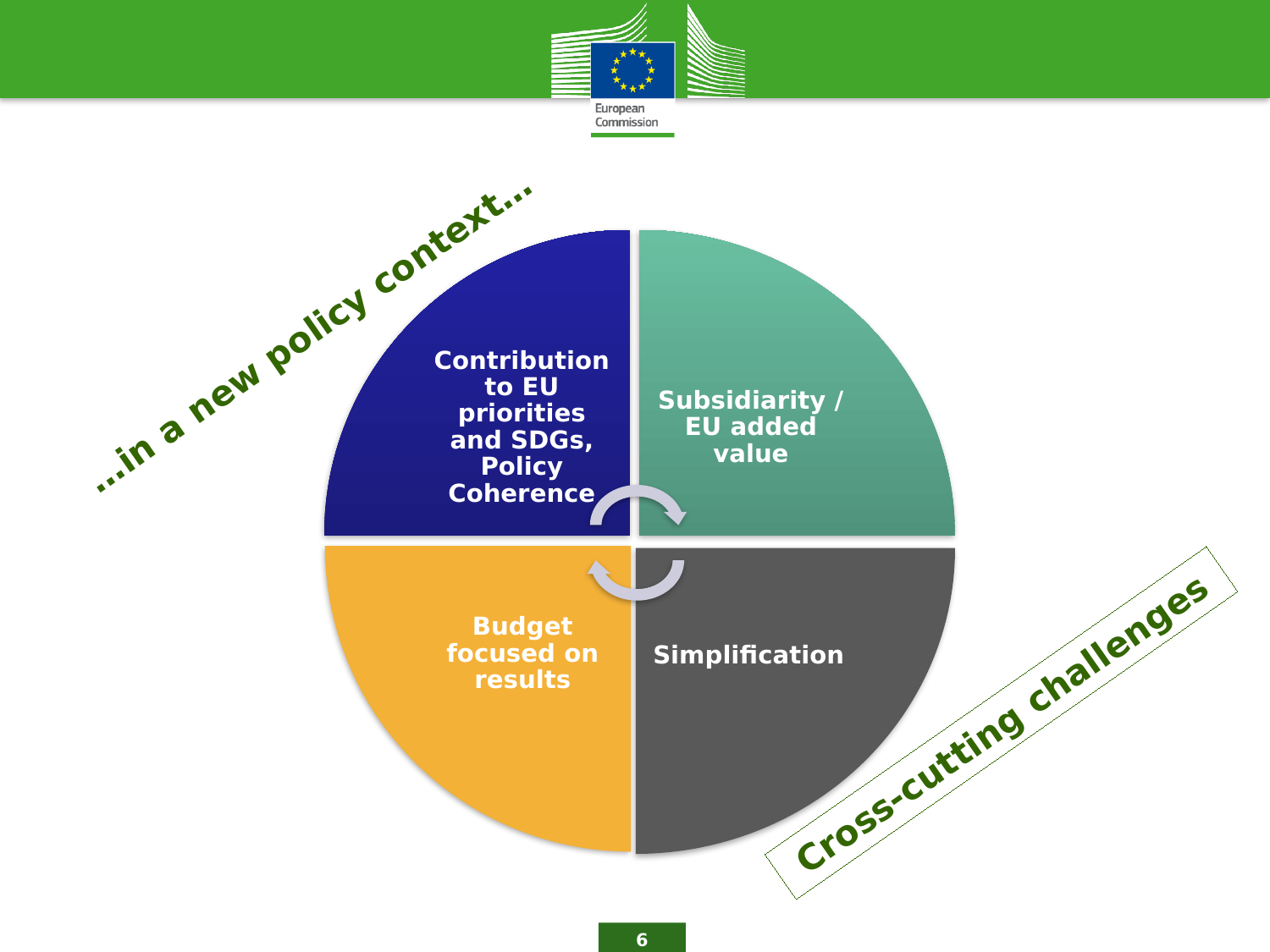

Contribution to EU priorities and SDGs, Policy Coherence
Subsidiarity / EU added value
Simplification
Budget focused on results

…in a new policy context…

Cross-cutting challenges
6
6